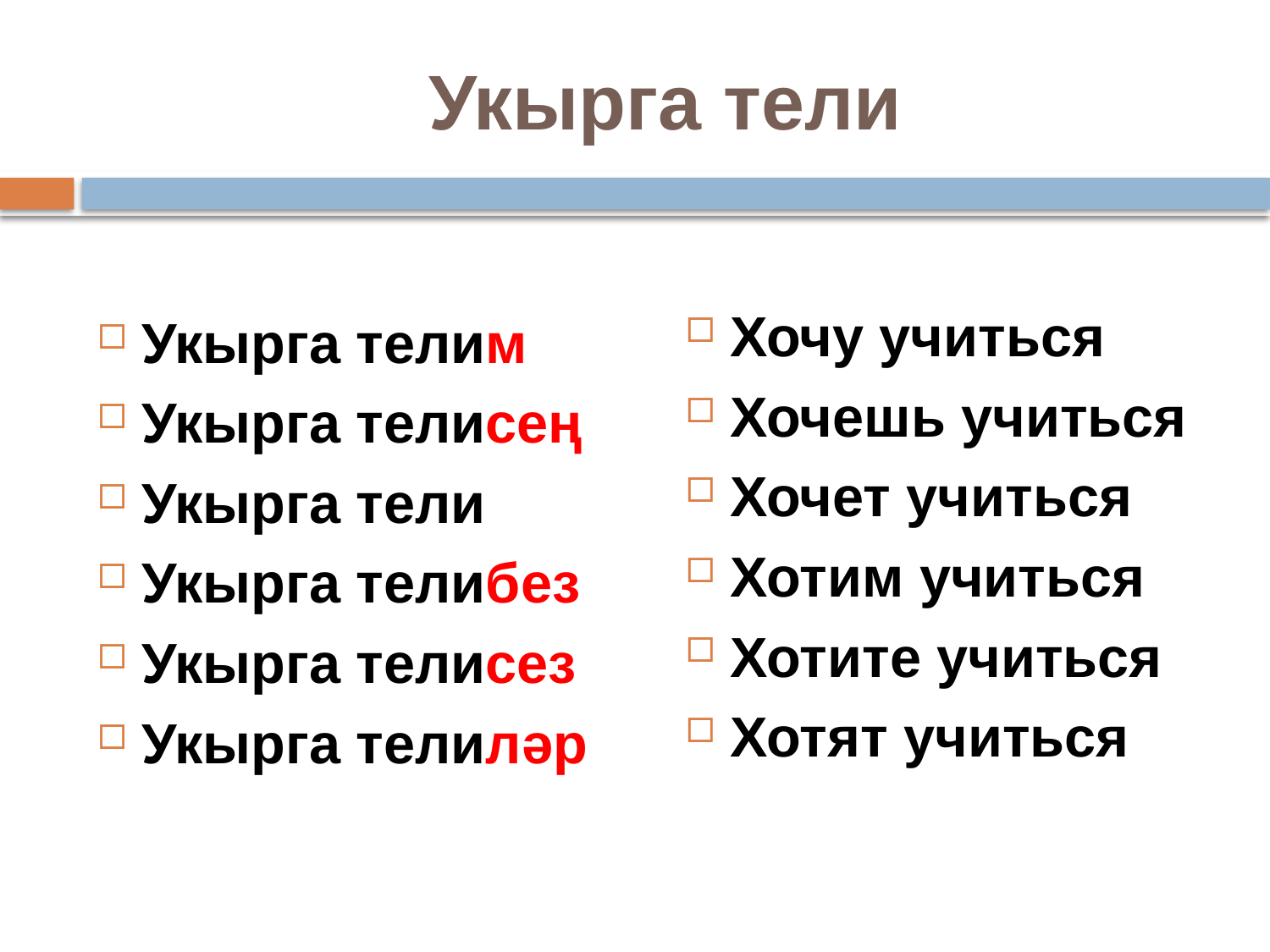

# Укырга тели

Укырга телим
Укырга телисең
Укырга тели
Укырга телибез
Укырга телисез
Укырга телиләр

Хочу учиться
Хочешь учиться
Хочет учиться
Хотим учиться
Хотите учиться
Хотят учиться